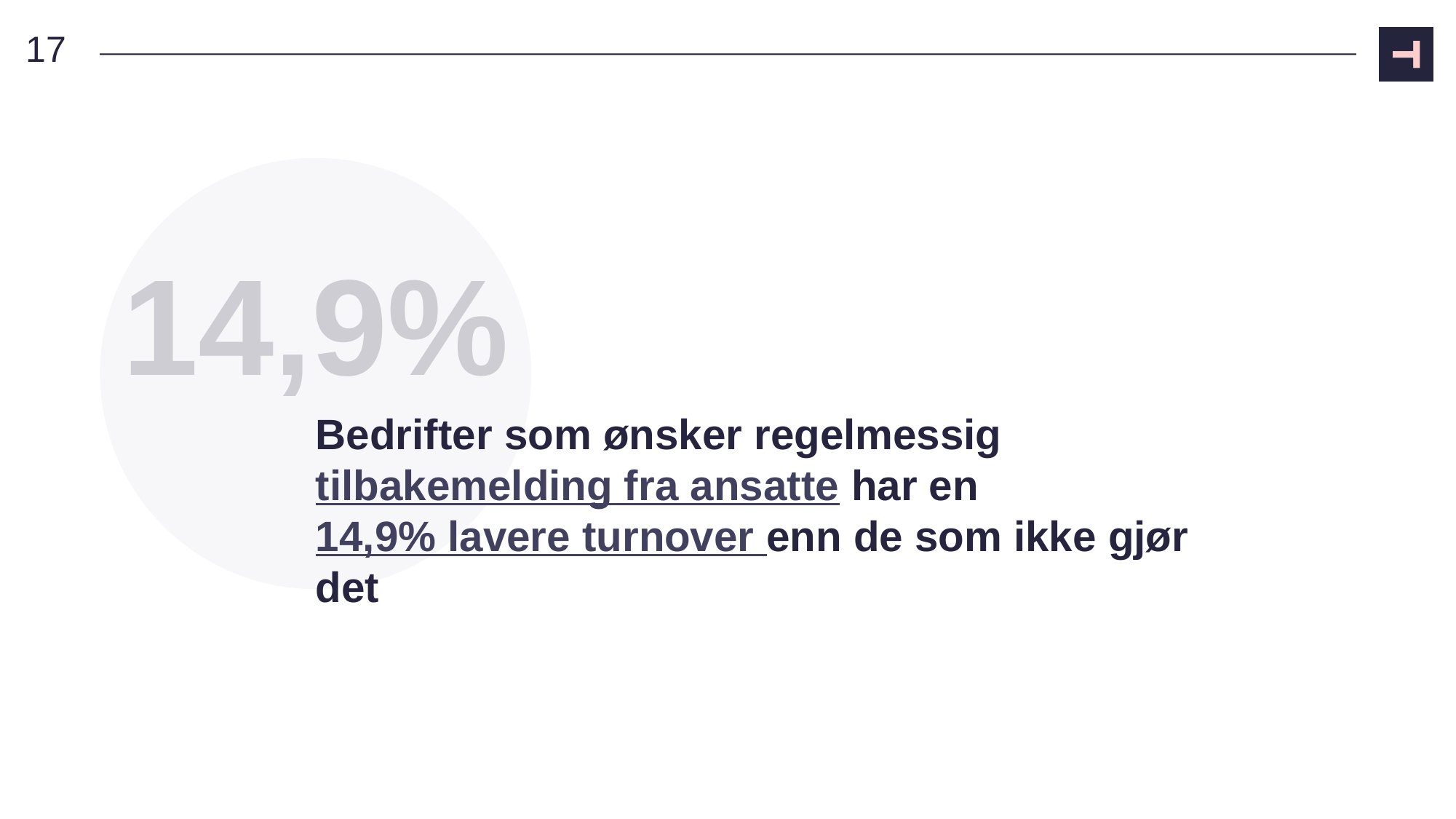

17

14,9%
# Bedrifter som ønsker regelmessig tilbakemelding fra ansatte har en 14,9% lavere turnover enn de som ikke gjør det